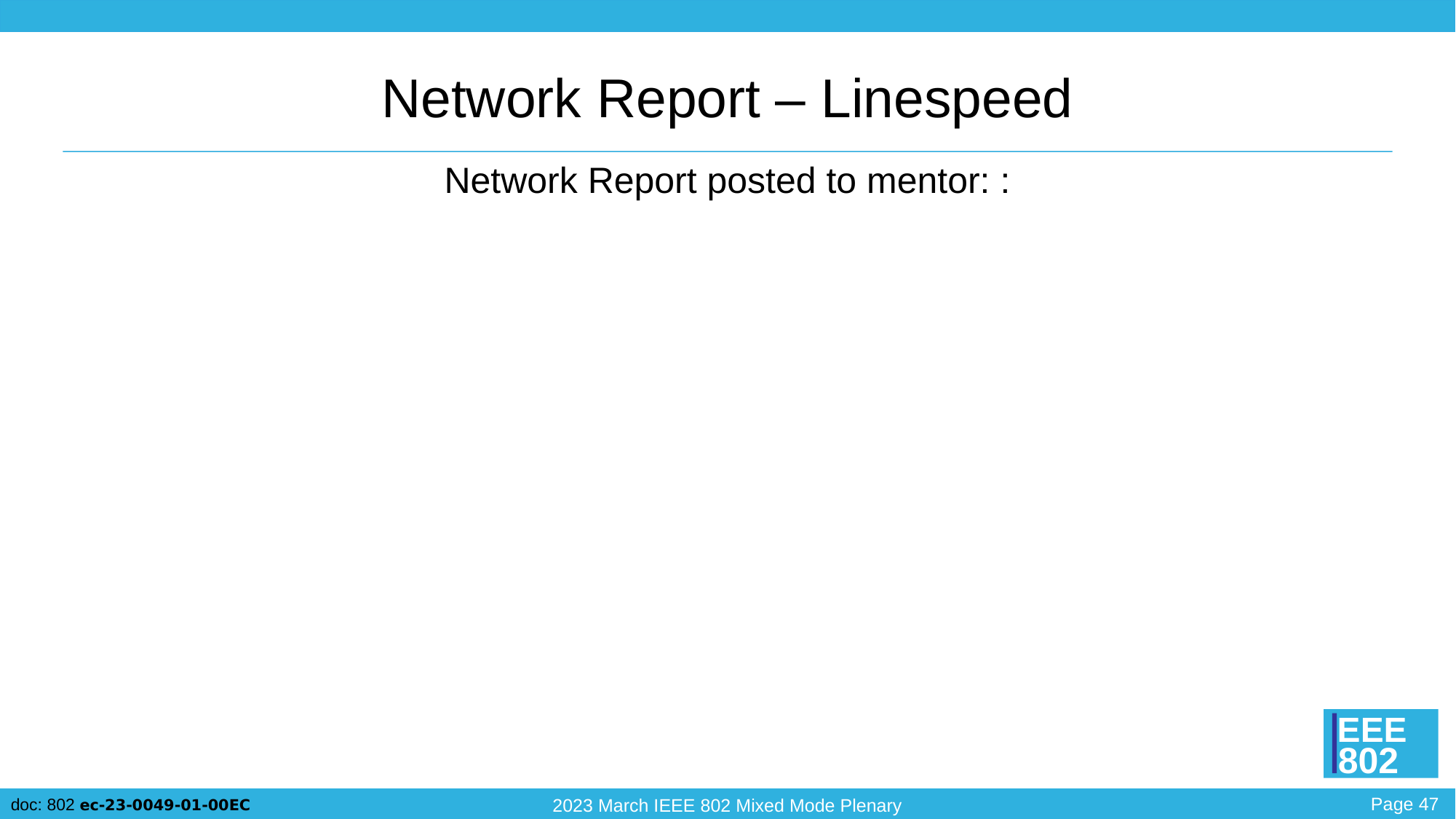

# Network Report – Linespeed
Network Report posted to mentor: :